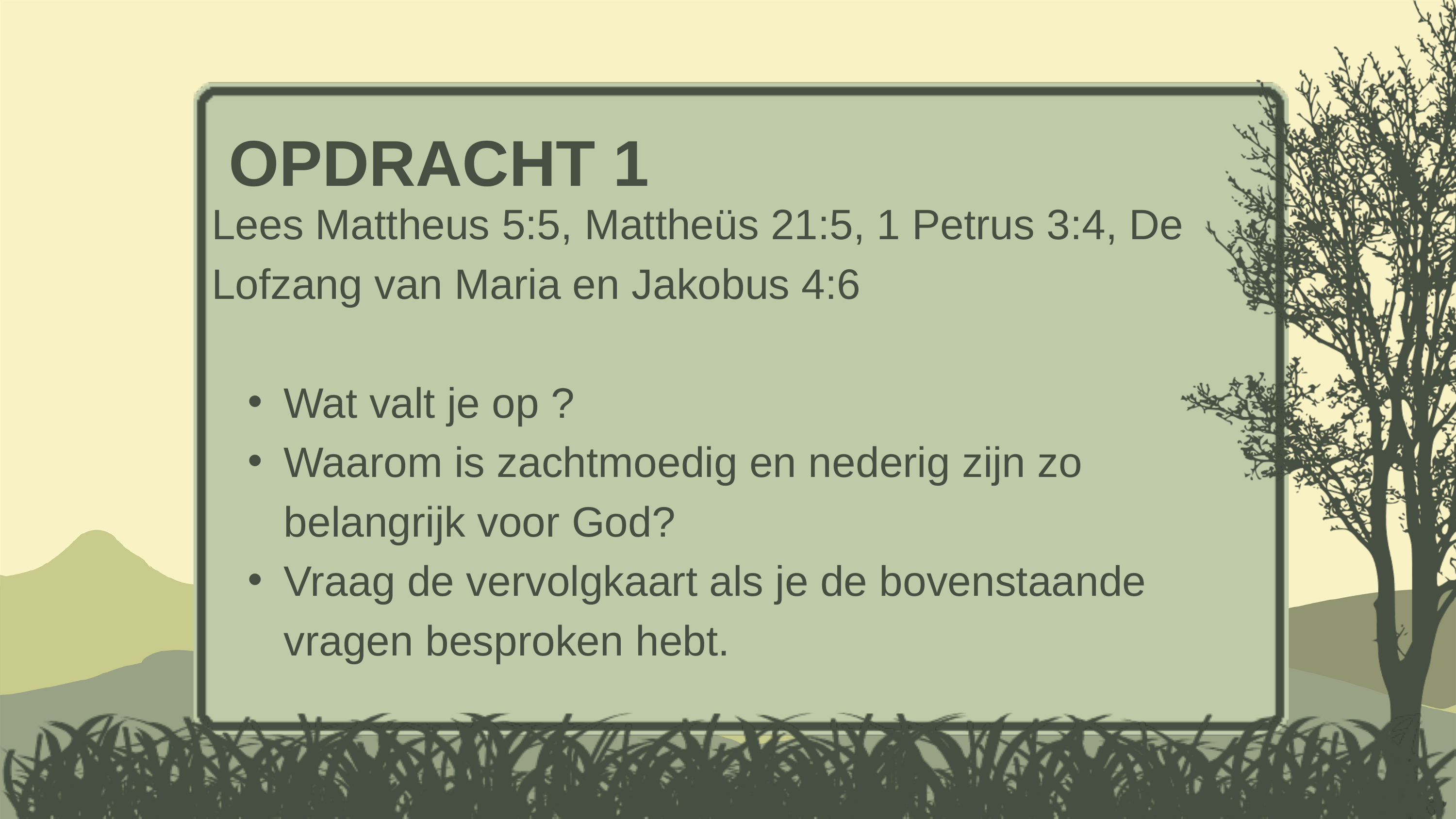

OPDRACHT 1
Lees Mattheus 5:5, Mattheüs 21:5, 1 Petrus 3:4, De Lofzang van Maria en Jakobus 4:6

Wat valt je op ?
Waarom is zachtmoedig en nederig zijn zo belangrijk voor God?
Vraag de vervolgkaart als je de bovenstaande vragen besproken hebt.